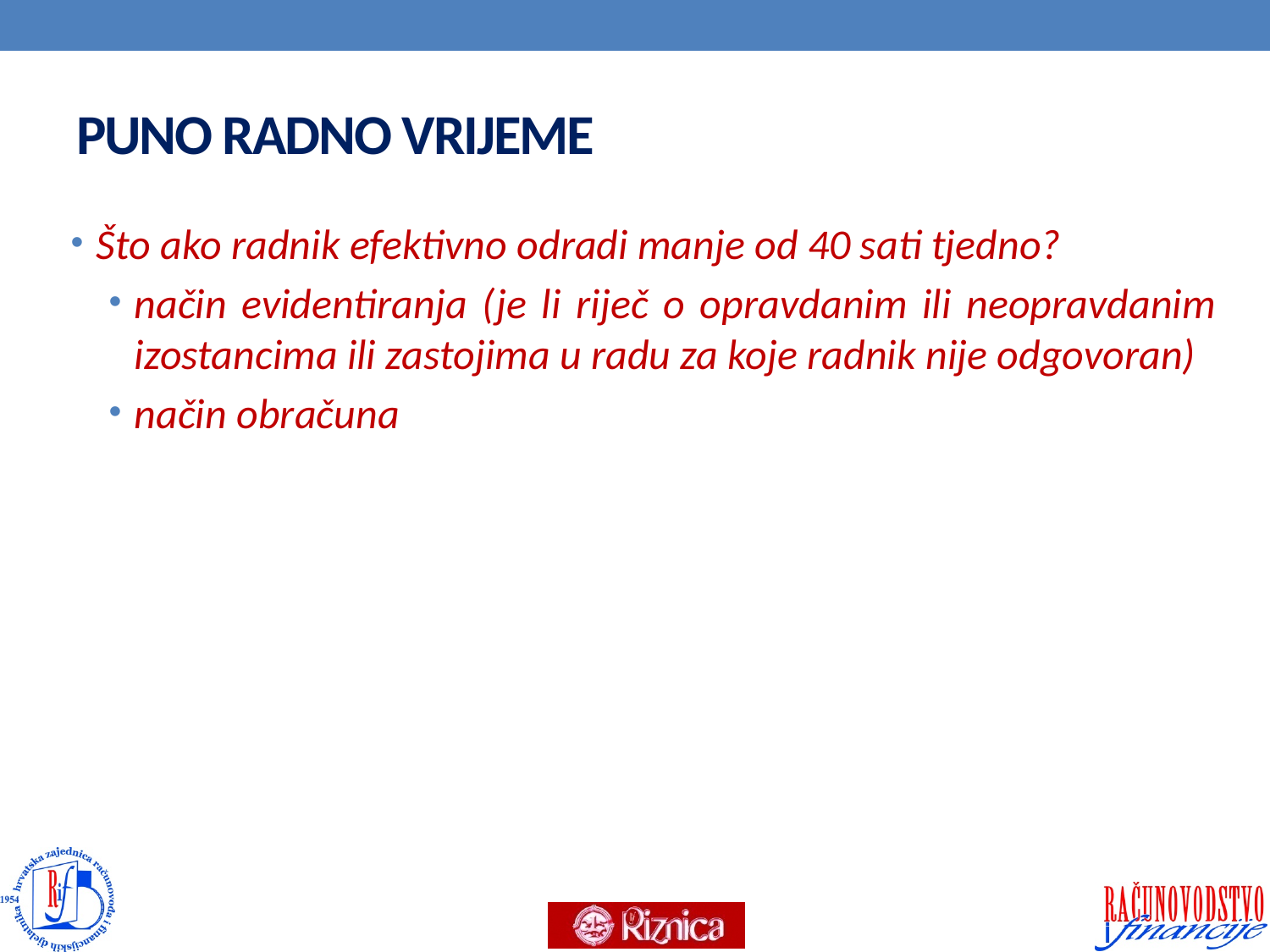

# PUNO RADNO VRIJEME
Što ako radnik efektivno odradi manje od 40 sati tjedno?
način evidentiranja (je li riječ o opravdanim ili neopravdanim izostancima ili zastojima u radu za koje radnik nije odgovoran)
način obračuna